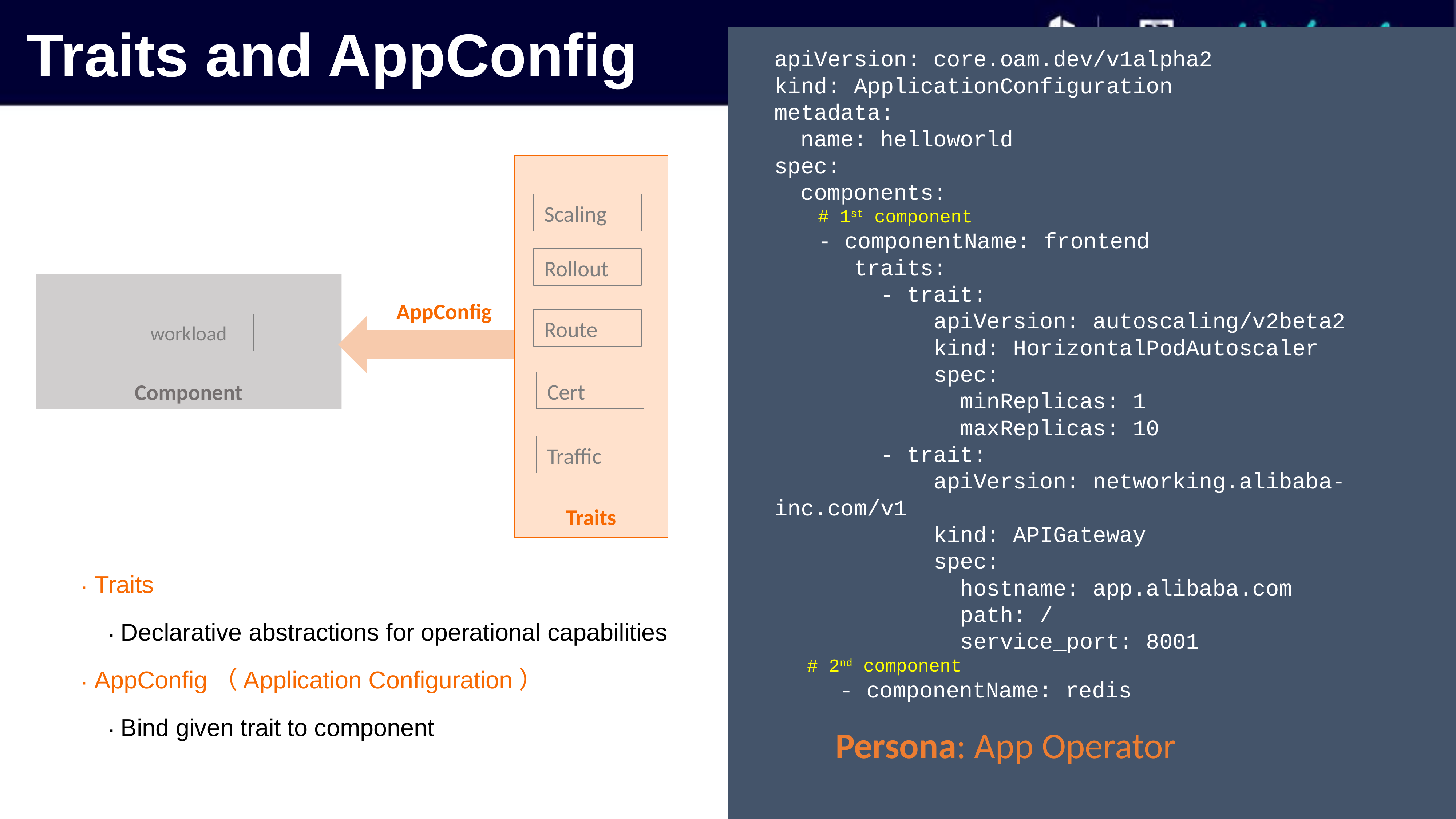

# Traits and AppConfig
apiVersion: core.oam.dev/v1alpha2
kind: ApplicationConfiguration
metadata:
  name: helloworld
spec:
  components:
    # 1st component
    - componentName: frontend
      traits:
        - trait:
            apiVersion: autoscaling/v2beta2
            kind: HorizontalPodAutoscaler
            spec:
              minReplicas: 1
              maxReplicas: 10
        - trait:
            apiVersion: networking.alibaba-inc.com/v1
            kind: APIGateway
            spec:
              hostname: app.alibaba.com
              path: /
              service_port: 8001
   # 2nd component
      - componentName: redis

Traits
Scaling
Rollout

Component
AppConfig
Route
workload

Cert
Traffic
Traits
Declarative abstractions for operational capabilities
AppConfig（Application Configuration）
Bind given trait to component
Persona: App Operator